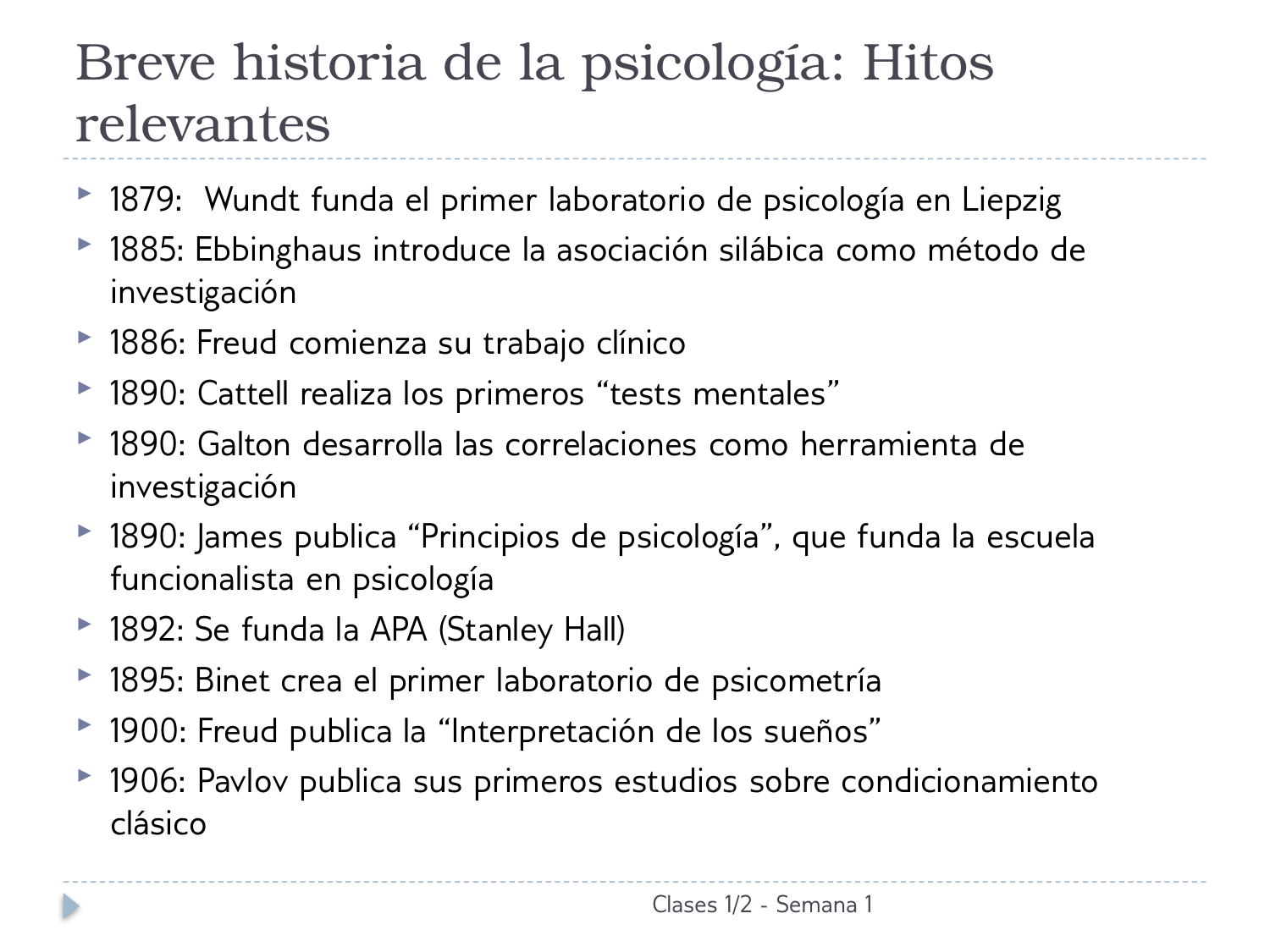

# Breve historia de la psicología: Hitos relevantes
1879:  Wundt funda el primer laboratorio de psicología en Liepzig
1885: Ebbinghaus introduce la asociación silábica como método de investigación
1886: Freud comienza su trabajo clínico
1890: Cattell realiza los primeros “tests mentales”
1890: Galton desarrolla las correlaciones como herramienta de investigación
1890: James publica “Principios de psicología”, que funda la escuela funcionalista en psicología
1892: Se funda la APA (Stanley Hall)
1895: Binet crea el primer laboratorio de psicometría
1900: Freud publica la “Interpretación de los sueños”
1906: Pavlov publica sus primeros estudios sobre condicionamiento clásico
Clases 1/2 - Semana 1